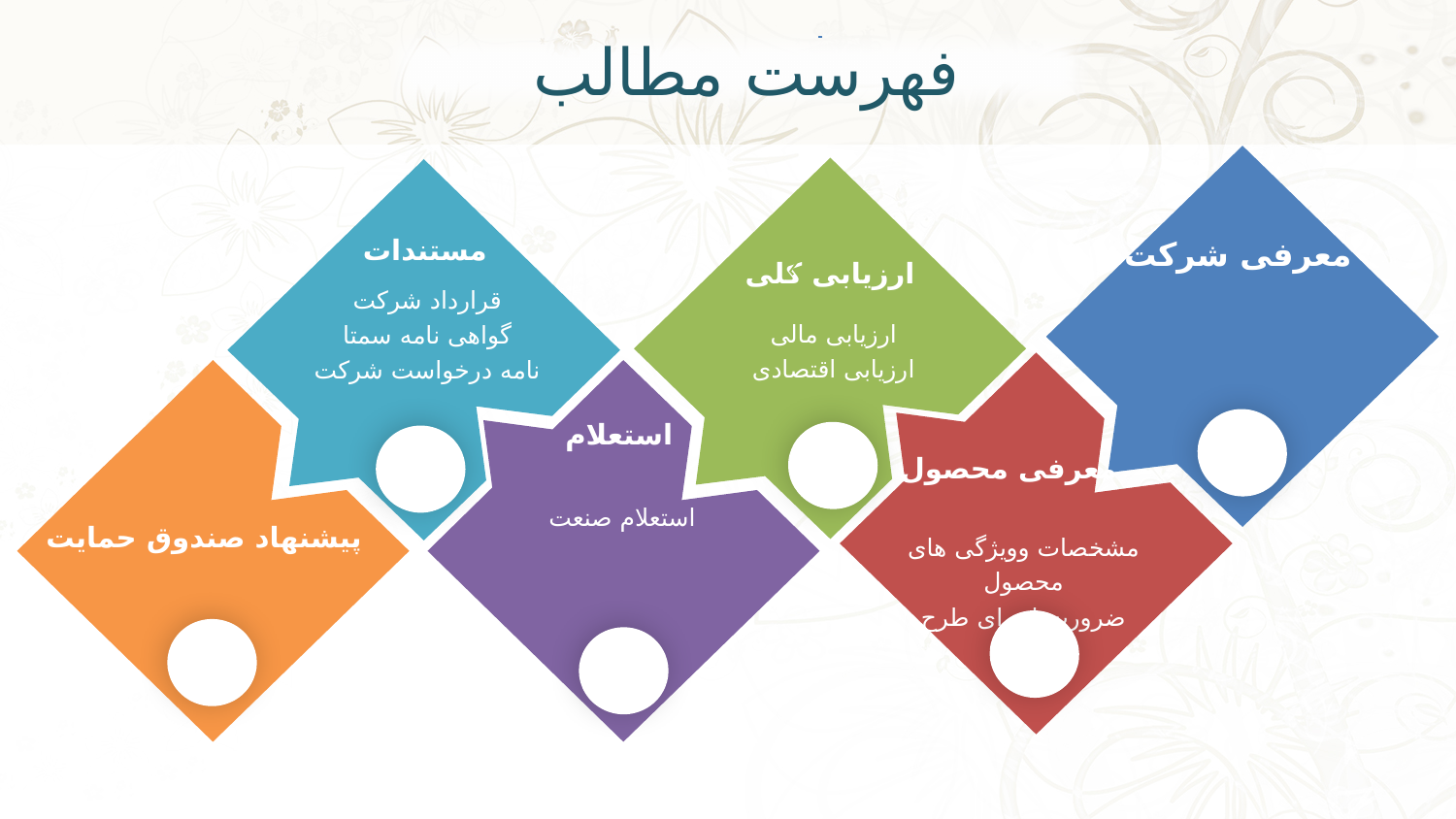

فهرست مطالب

معرفی شرکت

ارزیابی کلی

ارزیابی مالی
ارزیابی اقتصادی

قرارداد شرکت
گواهی نامه سمتا
نامه درخواست شرکت
مستندات

معرفی محصول
مشخصات وویژگی های محصول
ضرورت اجرای طرح

پیشنهاد صندوق حمایت

استعلام صنعت
استعلام